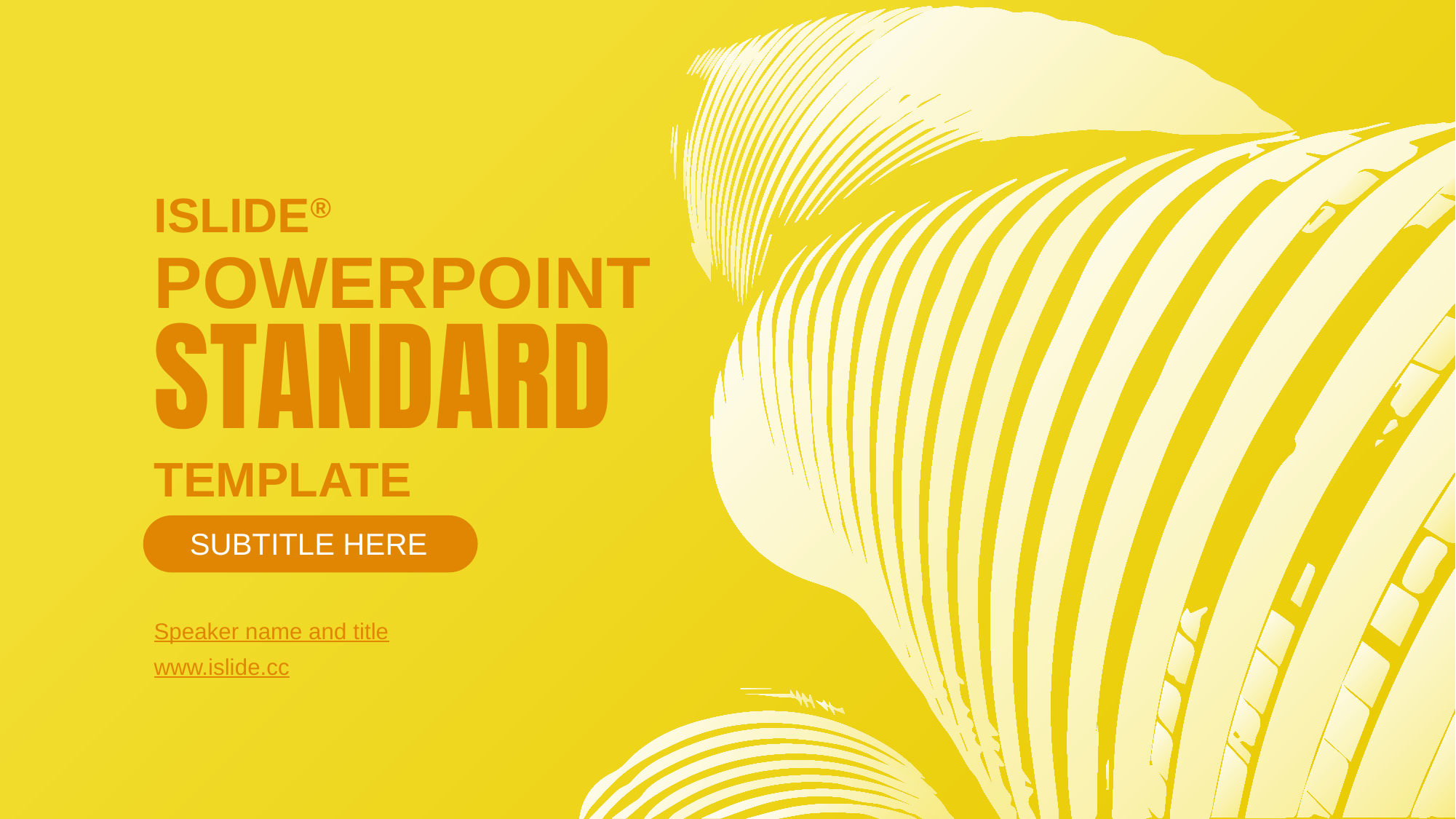

# ISLIDE® POWERPOINT STANDARD TEMPLATE

SUBTITLE HERE
Speaker name and title
www.islide.cc